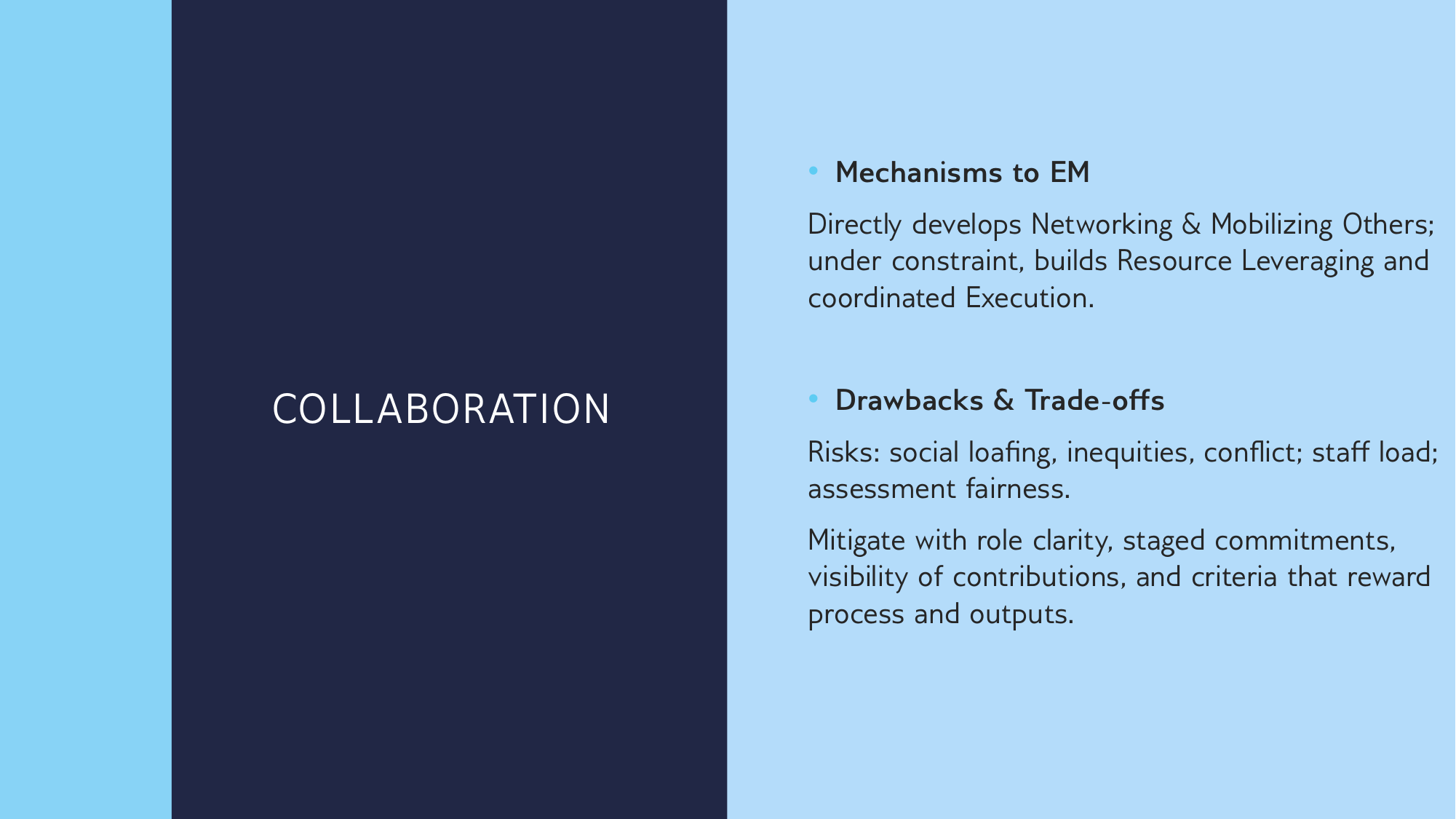

Mechanisms to EM
Directly develops Networking & Mobilizing Others; under constraint, builds Resource Leveraging and coordinated Execution.

Drawbacks & Trade-offs
Risks: social loafing, inequities, conflict; staff load; assessment fairness.
Mitigate with role clarity, staged commitments, visibility of contributions, and criteria that reward process and outputs.

# Collaboration